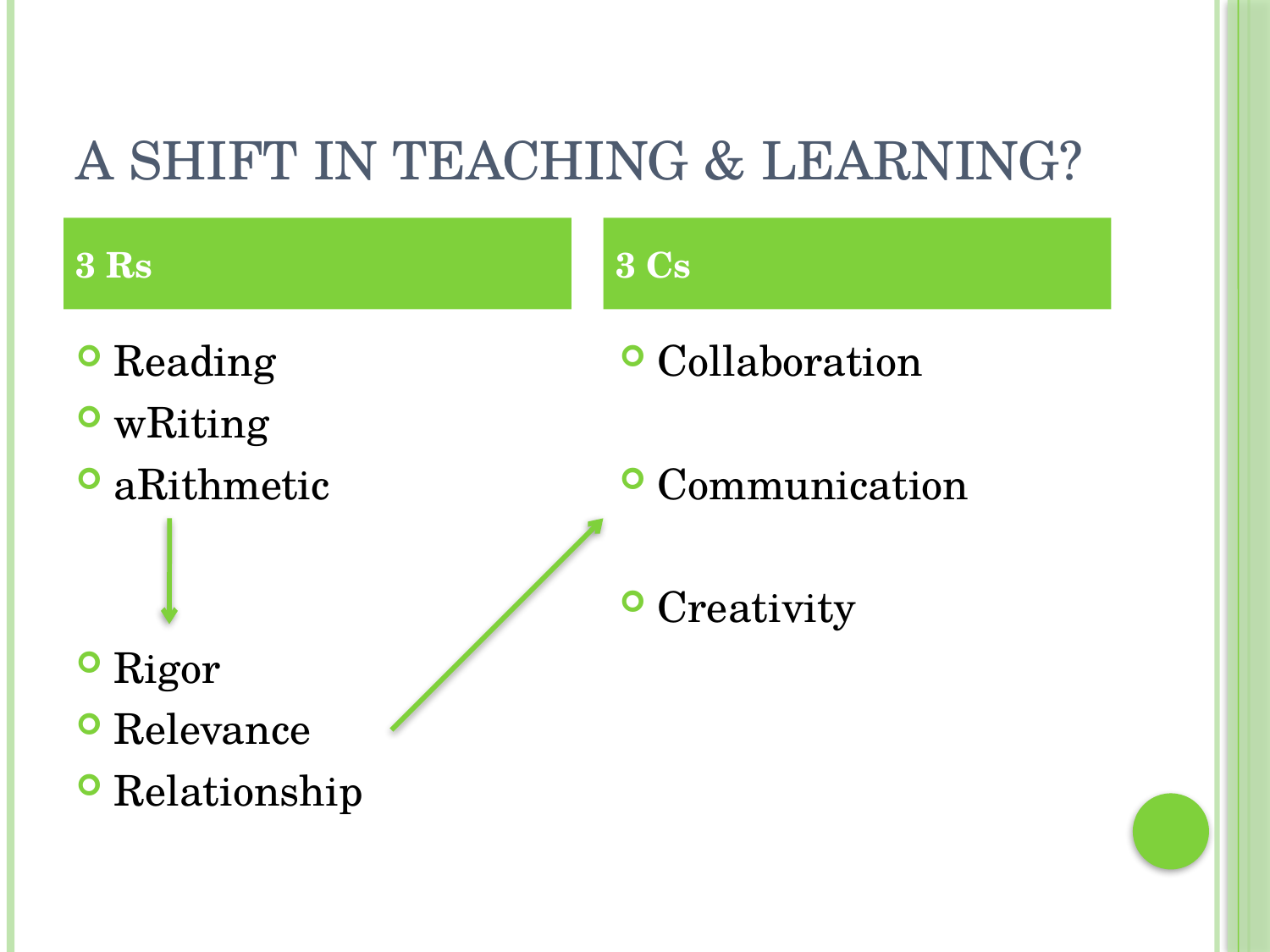

# A shift in Teaching & Learning?
3 Rs
3 Cs
Reading
wRiting
aRithmetic

Rigor
Relevance
Relationship
Collaboration

Communication

Creativity